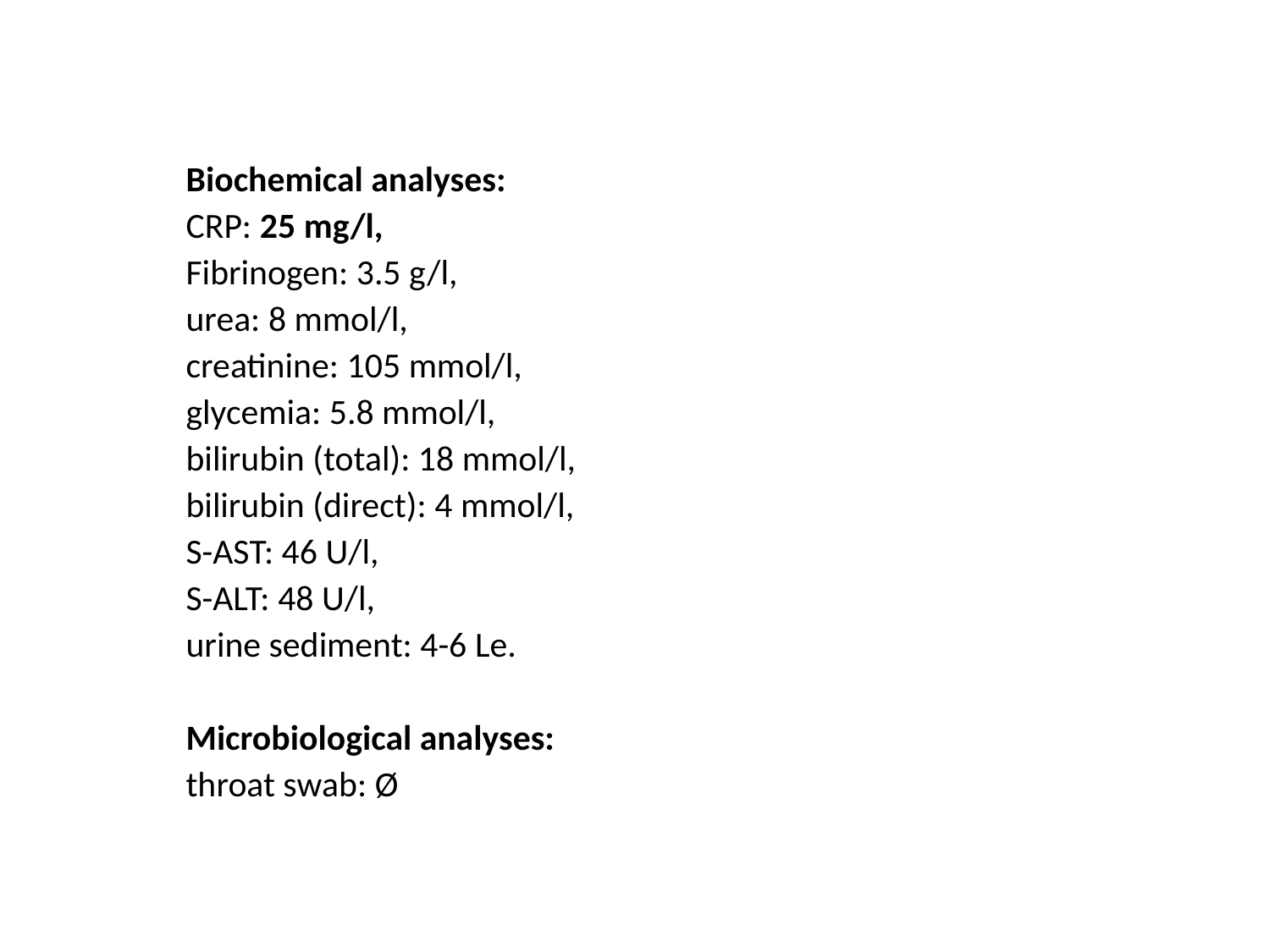

Biochemical analyses:
CRP: 25 mg/l,
Fibrinogen: 3.5 g/l,
urea: 8 mmol/l,
creatinine: 105 mmol/l,
glycemia: 5.8 mmol/l,
bilirubin (total): 18 mmol/l,
bilirubin (direct): 4 mmol/l,
S-AST: 46 U/l,
S-ALT: 48 U/l,
urine sediment: 4-6 Le.

Microbiological analyses:
throat swab: Ø